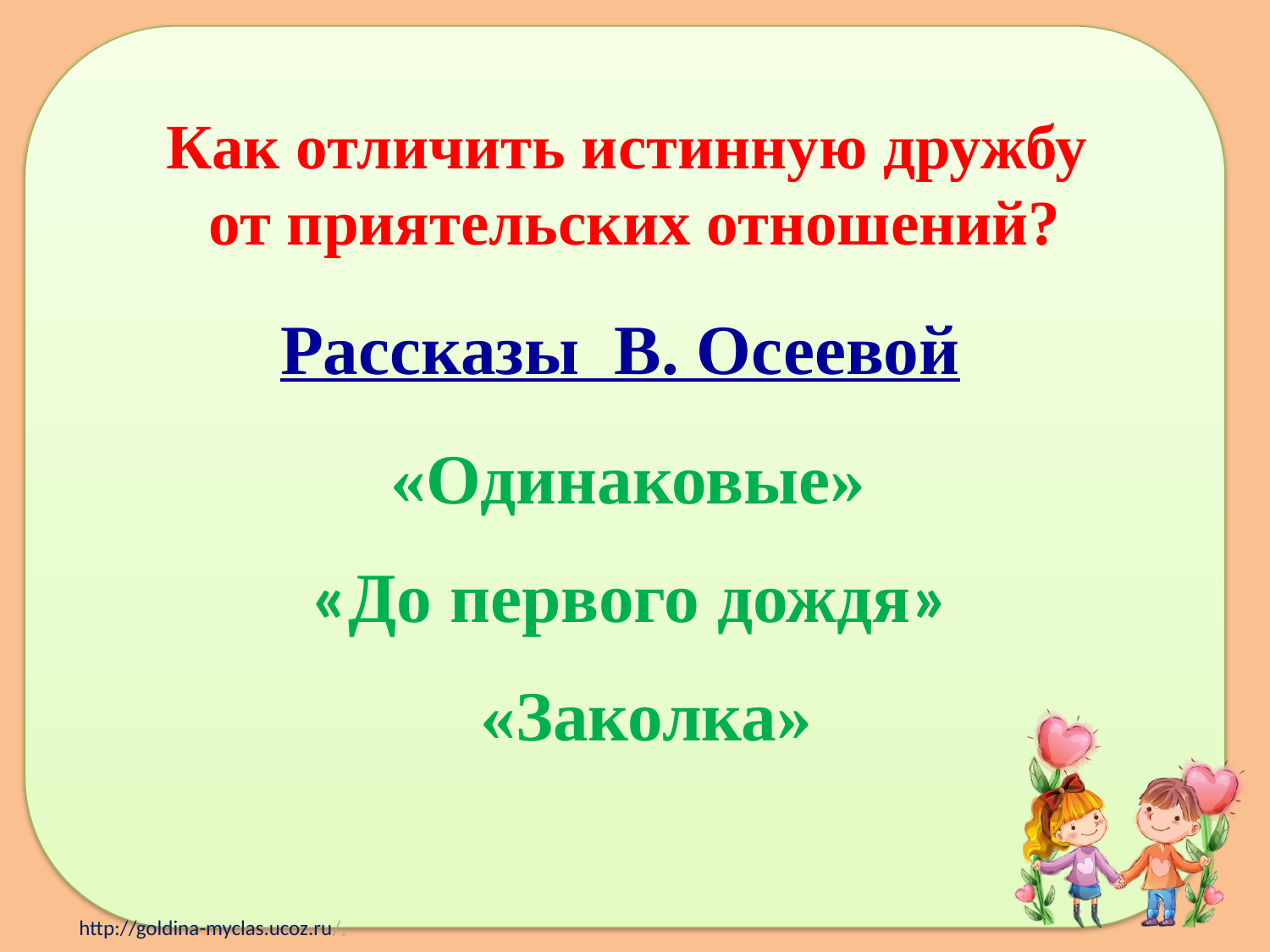

Как отличить истинную дружбу
от приятельских отношений?
Рассказы  В. Осеевой
 «Одинаковые»
«До первого дождя»
«Заколка»